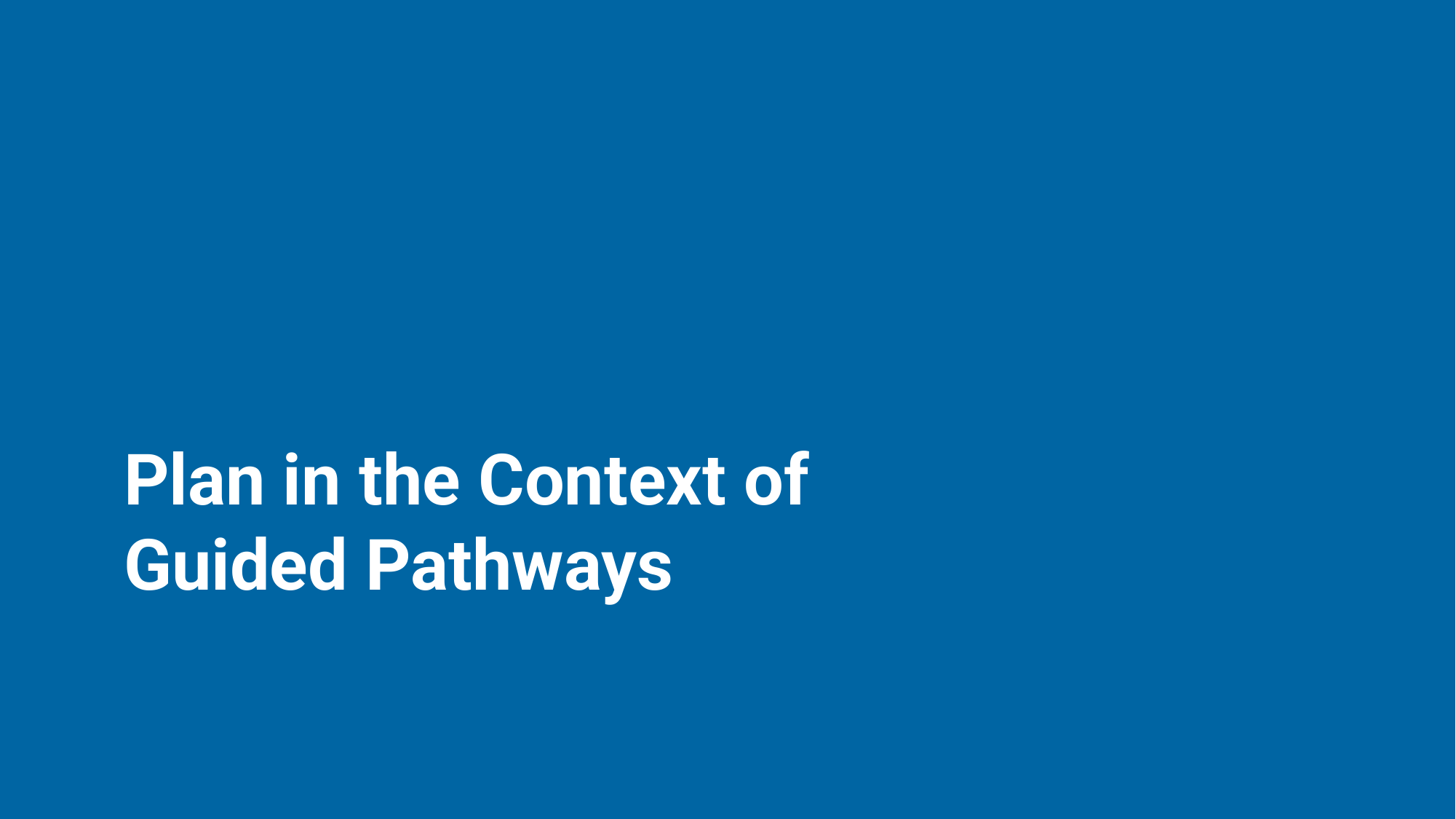

# Plan in the Context of Guided Pathways